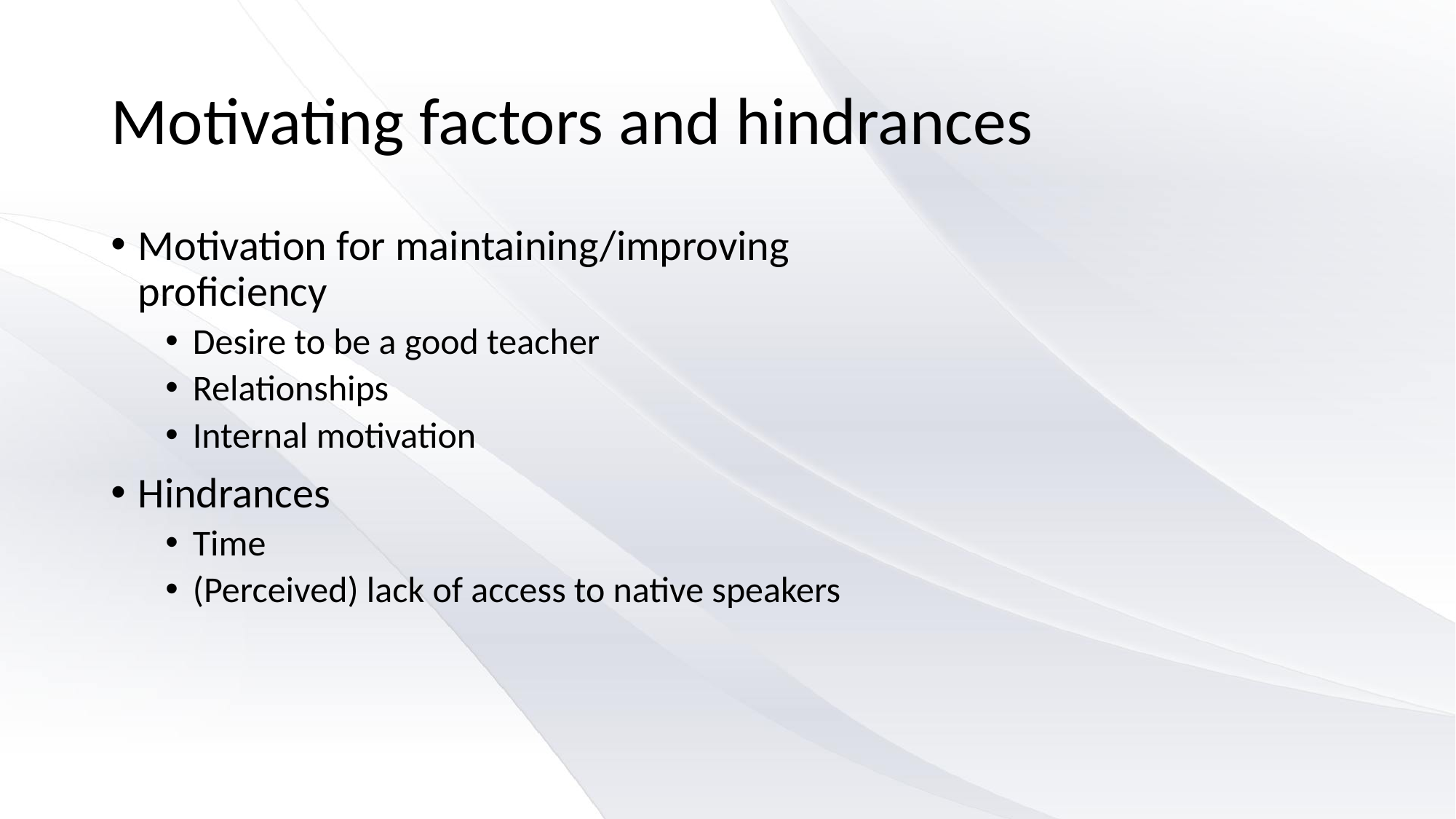

# Motivating factors and hindrances
Motivation for maintaining/improving proficiency
Desire to be a good teacher
Relationships
Internal motivation
Hindrances
Time
(Perceived) lack of access to native speakers